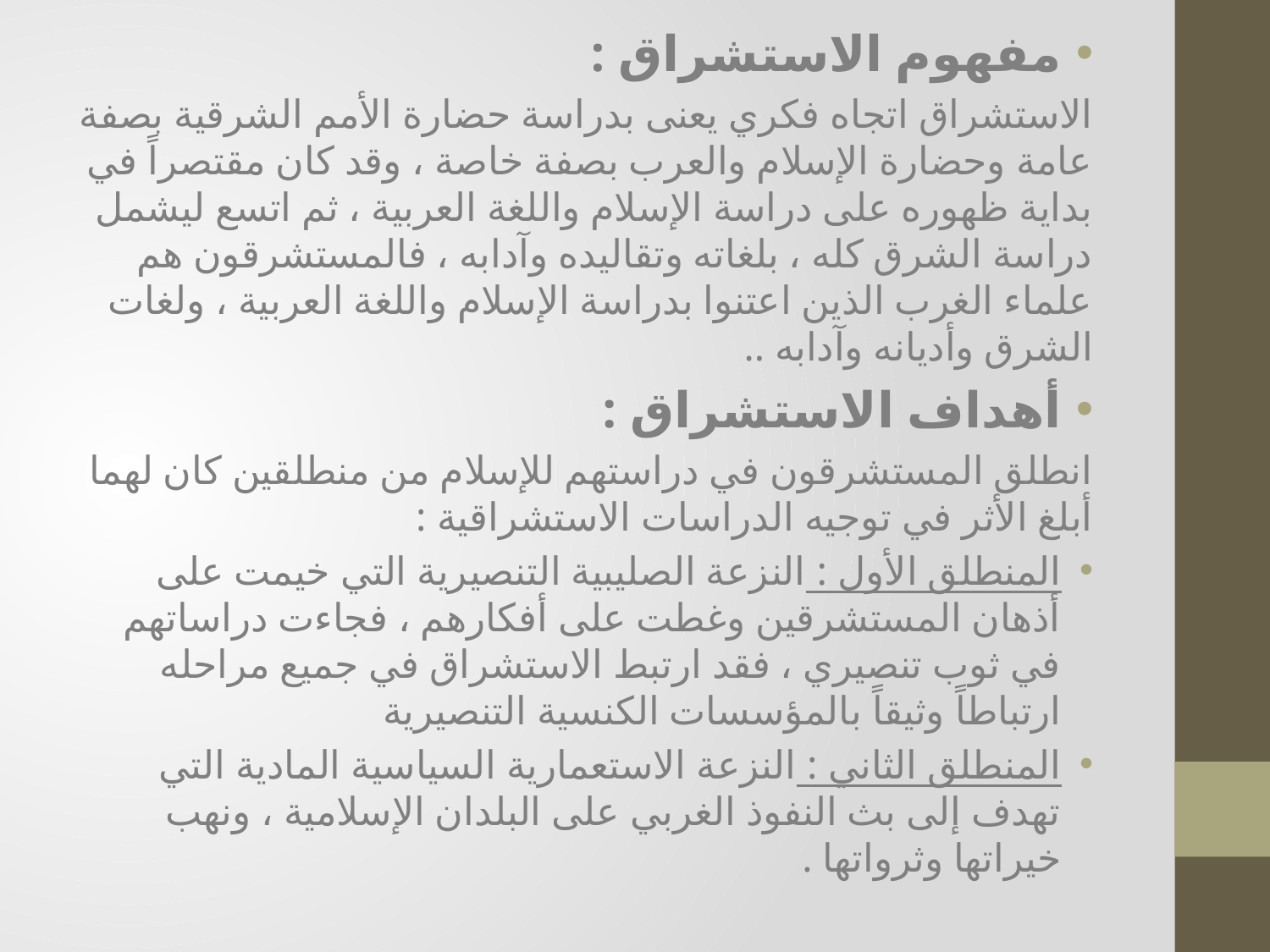

مفهوم الاستشراق :
الاستشراق اتجاه فكري يعنى بدراسة حضارة الأمم الشرقية بصفة عامة وحضارة الإسلام والعرب بصفة خاصة ، وقد كان مقتصراً في بداية ظهوره على دراسة الإسلام واللغة العربية ، ثم اتسع ليشمل دراسة الشرق كله ، بلغاته وتقاليده وآدابه ، فالمستشرقون هم علماء الغرب الذين اعتنوا بدراسة الإسلام واللغة العربية ، ولغات الشرق وأديانه وآدابه ..
أهداف الاستشراق :
انطلق المستشرقون في دراستهم للإسلام من منطلقين كان لهما أبلغ الأثر في توجيه الدراسات الاستشراقية :
المنطلق الأول : النزعة الصليبية التنصيرية التي خيمت على أذهان المستشرقين وغطت على أفكارهم ، فجاءت دراساتهم في ثوب تنصيري ، فقد ارتبط الاستشراق في جميع مراحله ارتباطاً وثيقاً بالمؤسسات الكنسية التنصيرية
المنطلق الثاني : النزعة الاستعمارية السياسية المادية التي تهدف إلى بث النفوذ الغربي على البلدان الإسلامية ، ونهب خيراتها وثرواتها .